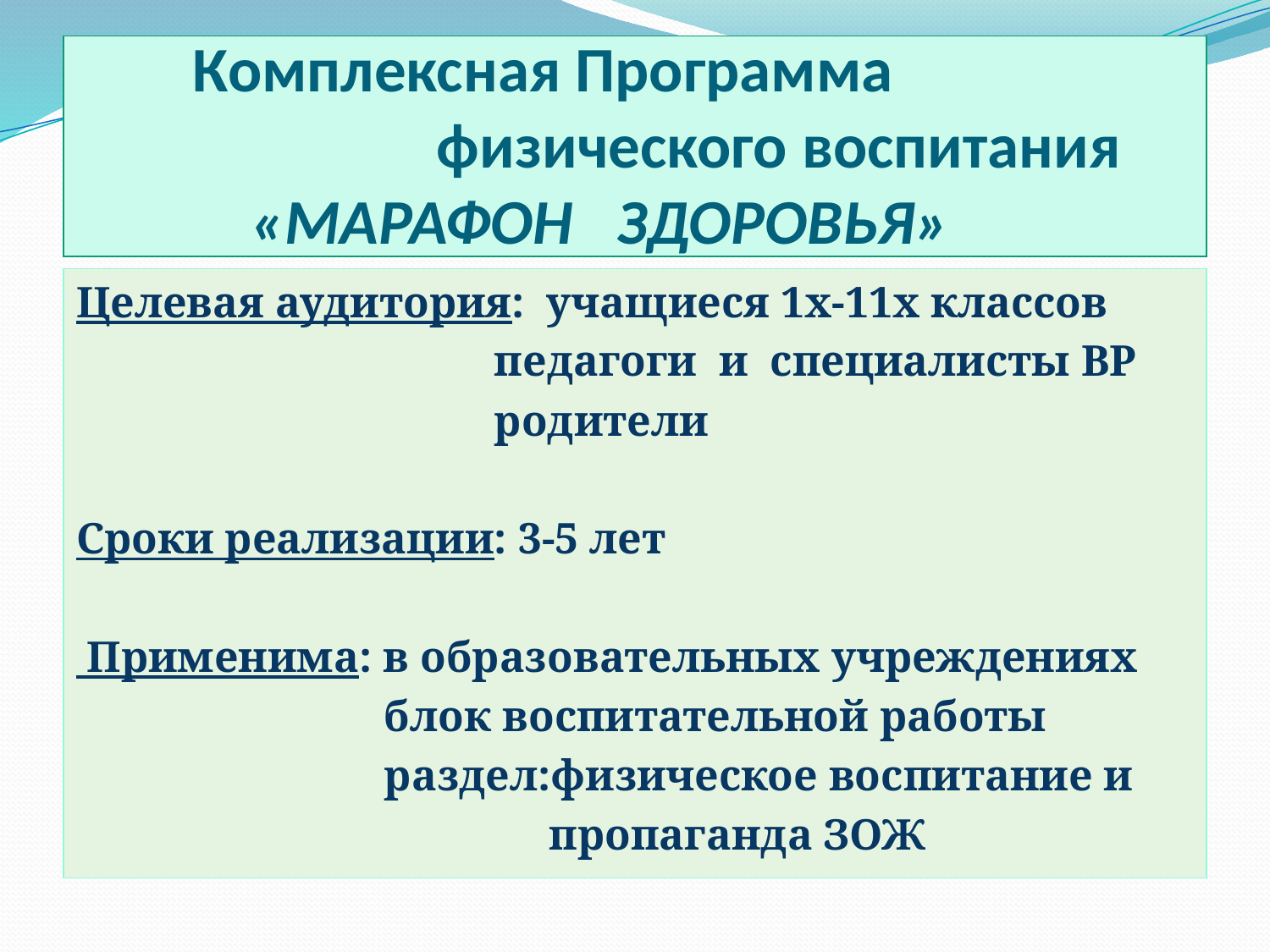

# Комплексная Программа физического воспитания «МАРАФОН   ЗДОРОВЬЯ»
Целевая аудитория:  учащиеся 1х-11х классов
                                      педагоги  и  специалисты ВР
                                      родители

Сроки реализации: 3-5 лет

 Применима: в образовательных учреждениях
                            блок воспитательной работы
                            раздел:физическое воспитание и
                                           пропаганда ЗОЖ